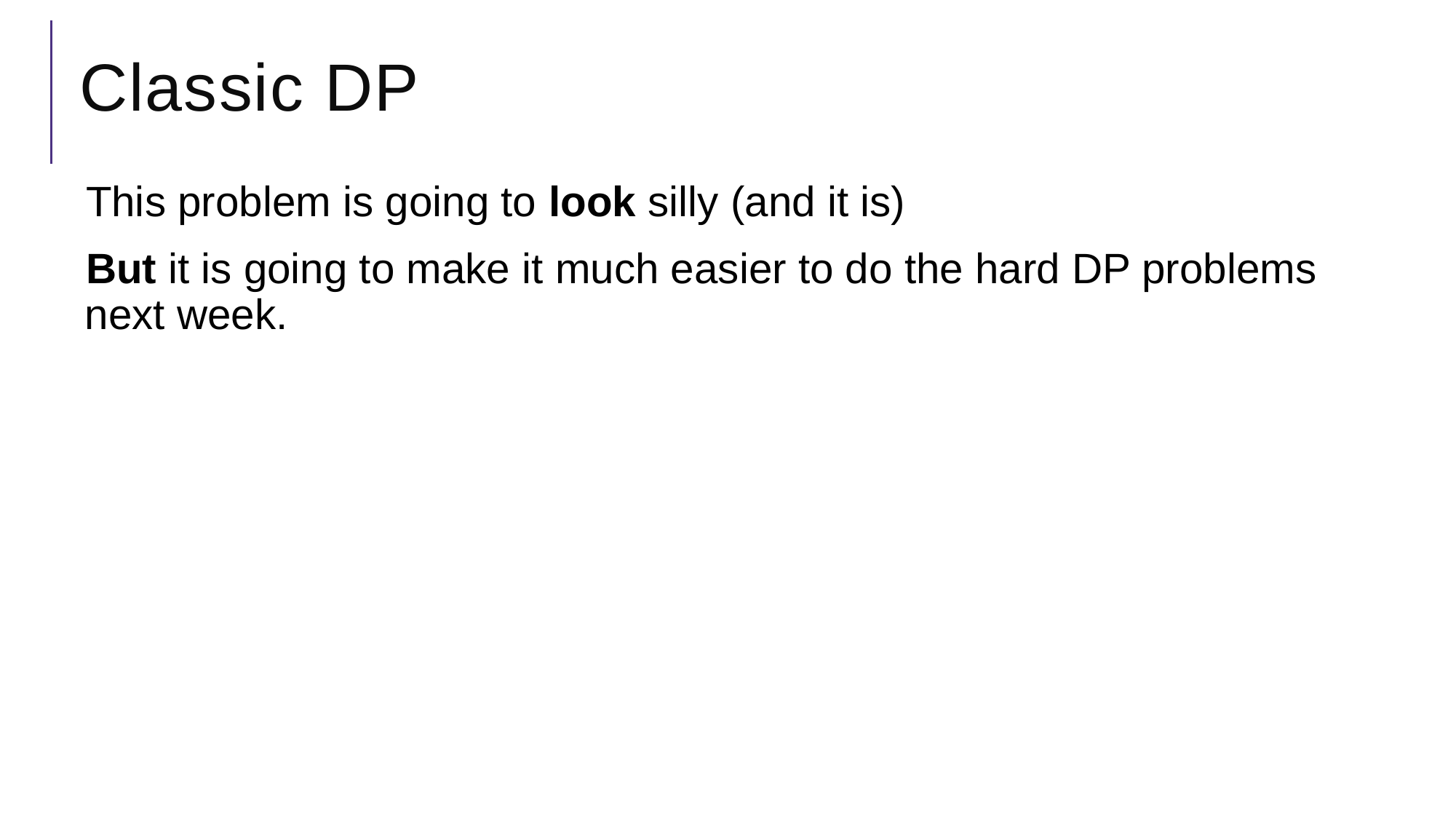

# Classic DP
This problem is going to look silly (and it is)
But it is going to make it much easier to do the hard DP problems next week.